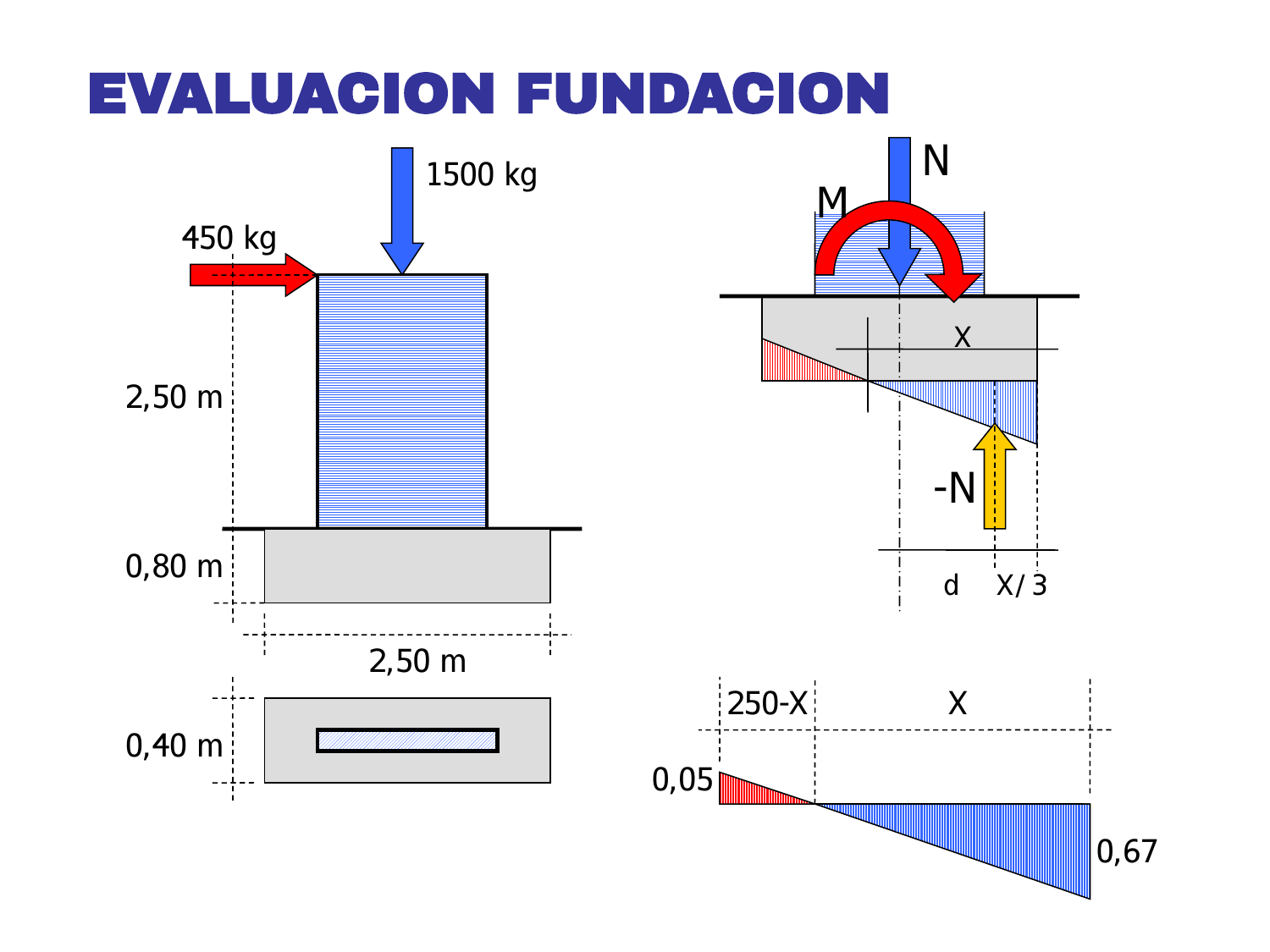

EVALUACION FUNDACION
N
M

X

X/3

d
-N

1500 kg

450 kg

2,50 m

0,80 m

2,50 m

250-X

X

0,40 m

0,05

0,67